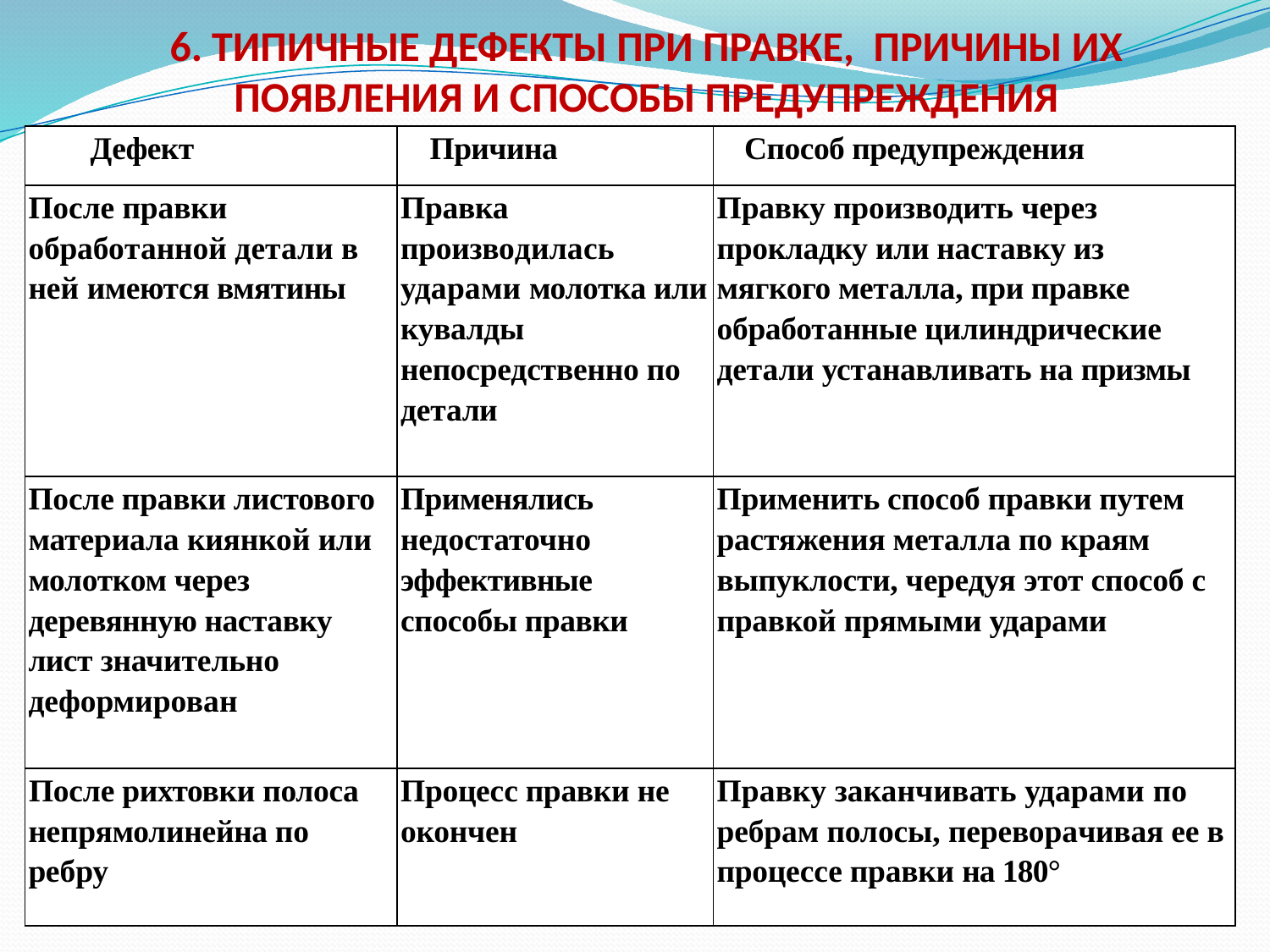

# 6. ТИПИЧНЫЕ ДЕФЕКТЫ ПРИ ПРАВКЕ,  ПРИЧИНЫ ИХ ПОЯВЛЕНИЯ И СПОСОБЫ ПРЕДУПРЕЖДЕНИЯ
| Дефект | Причина | Способ предупреждения |
| --- | --- | --- |
| После правки обработанной детали в ней имеются вмятины | Правка производилась ударами молотка или кувалды непосредственно по детали | Правку производить через прокладку или наставку из мягкого металла, при правке обработанные цилиндрические детали устанавливать на призмы |
| После правки листово­го материала киянкой или молотком через деревянную наставку лист значительно деформирован | Применялись недостаточно эффективные способы правки | Применить способ правки пу­тем растяжения металла по краям выпуклости, чередуя этот способ с правкой прямыми ударами |
| После рихтовки полоса непрямолинейна по ребру | Процесс правки не окончен | Правку заканчивать ударами по ребрам полосы, переворачивая ее в процессе правки на 180° |